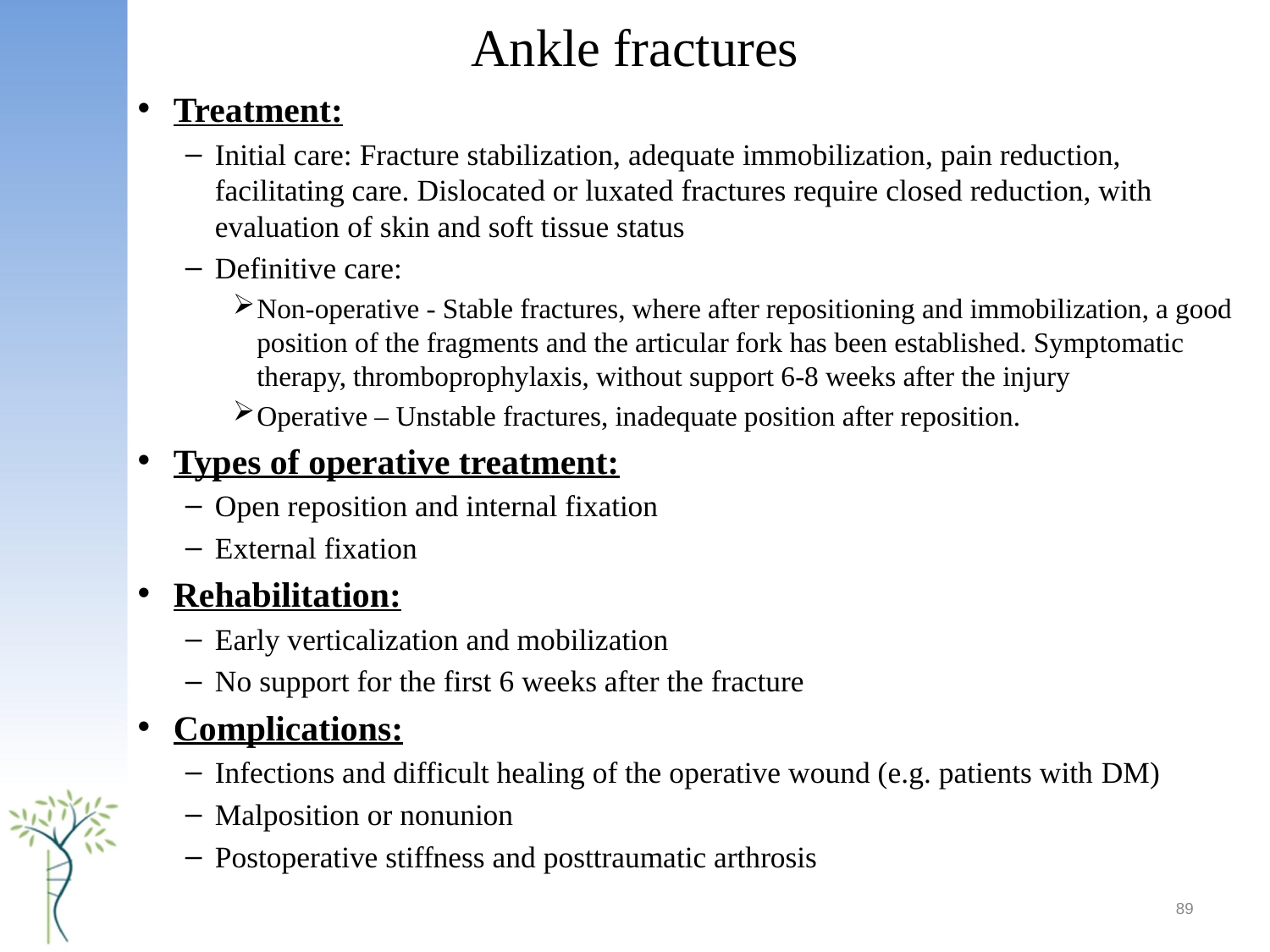

# Ankle fractures
Treatment:
Initial care: Fracture stabilization, adequate immobilization, pain reduction, facilitating care. Dislocated or luxated fractures require closed reduction, with evaluation of skin and soft tissue status
Definitive care:
Non-operative - Stable fractures, where after repositioning and immobilization, a good position of the fragments and the articular fork has been established. Symptomatic therapy, thromboprophylaxis, without support 6-8 weeks after the injury
Operative – Unstable fractures, inadequate position after reposition.
Types of operative treatment:
Open reposition and internal fixation
External fixation
Rehabilitation:
Early verticalization and mobilization
No support for the first 6 weeks after the fracture
Complications:
Infections and difficult healing of the operative wound (e.g. patients with DM)
Malposition or nonunion
Postoperative stiffness and posttraumatic arthrosis
89